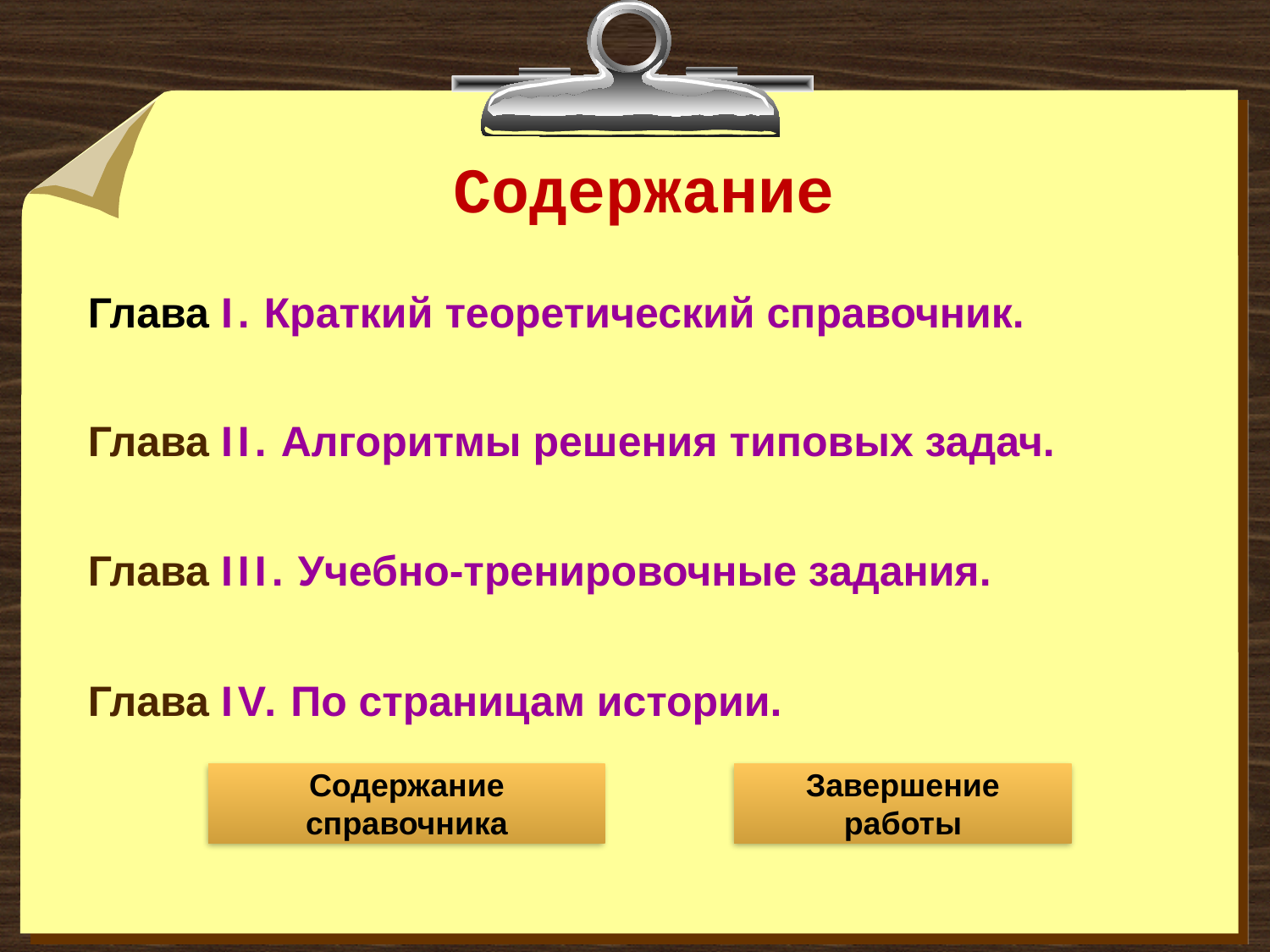

# Содержание

   Глава I. Краткий теоретический справочник.

   Глава II. Алгоритмы решения типовых задач.

   Глава III. Учебно-тренировочные задания.

   Глава IV. По страницам истории.

Содержание справочника
Завершение работы